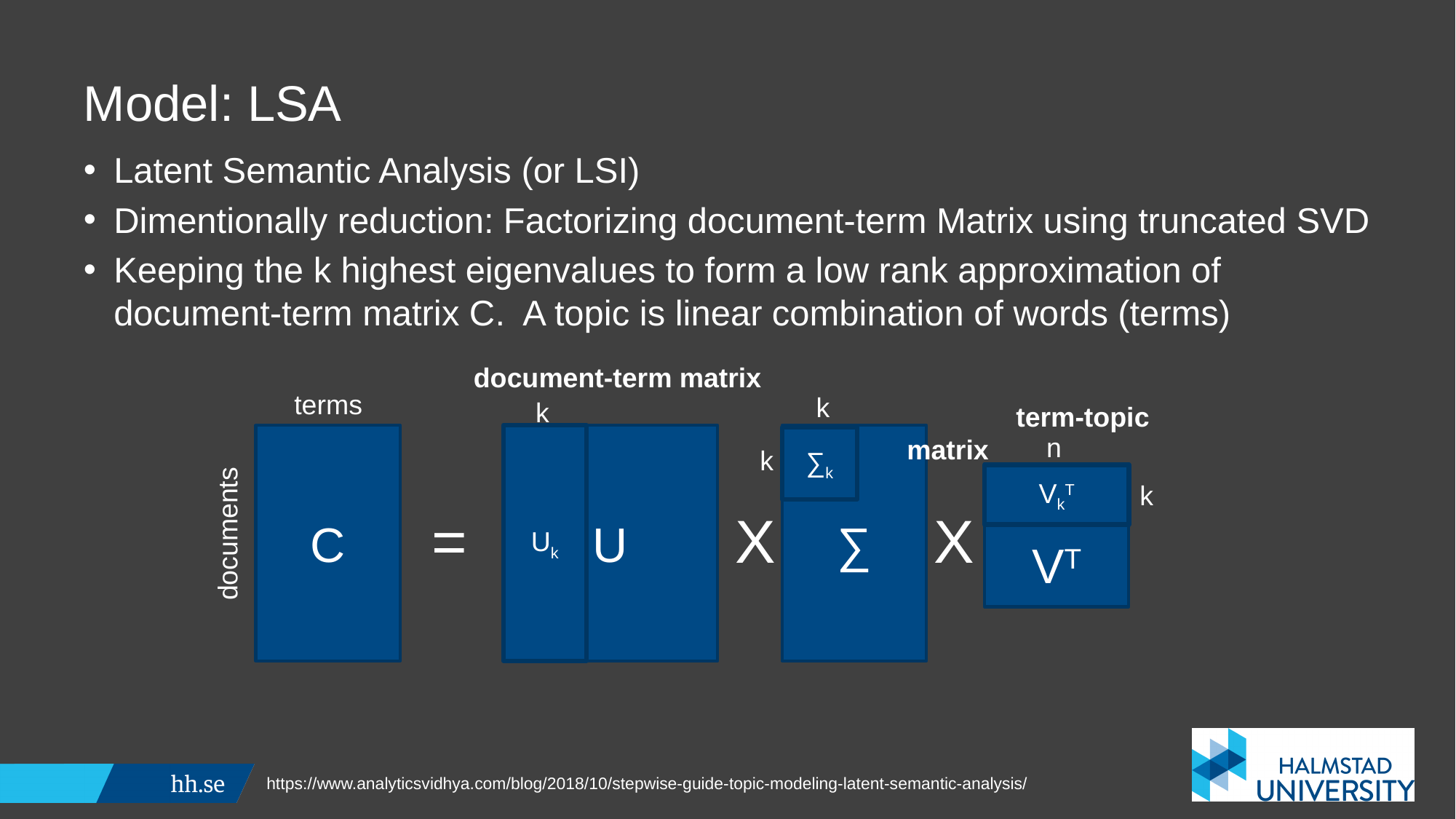

# Model: LSA
Latent Semantic Analysis (or LSI)
Dimentionally reduction: Factorizing document-term Matrix using truncated SVD
Keeping the k highest eigenvalues to form a low rank approximation of document-term matrix C.  A topic is linear combination of words (terms)
 document-term matrix
terms
k
k
	term-topic matrix
Uk
n
∑
U
C
∑k
k

VT
VkT
k
=
X
X
documents
https://www.analyticsvidhya.com/blog/2018/10/stepwise-guide-topic-modeling-latent-semantic-analysis/